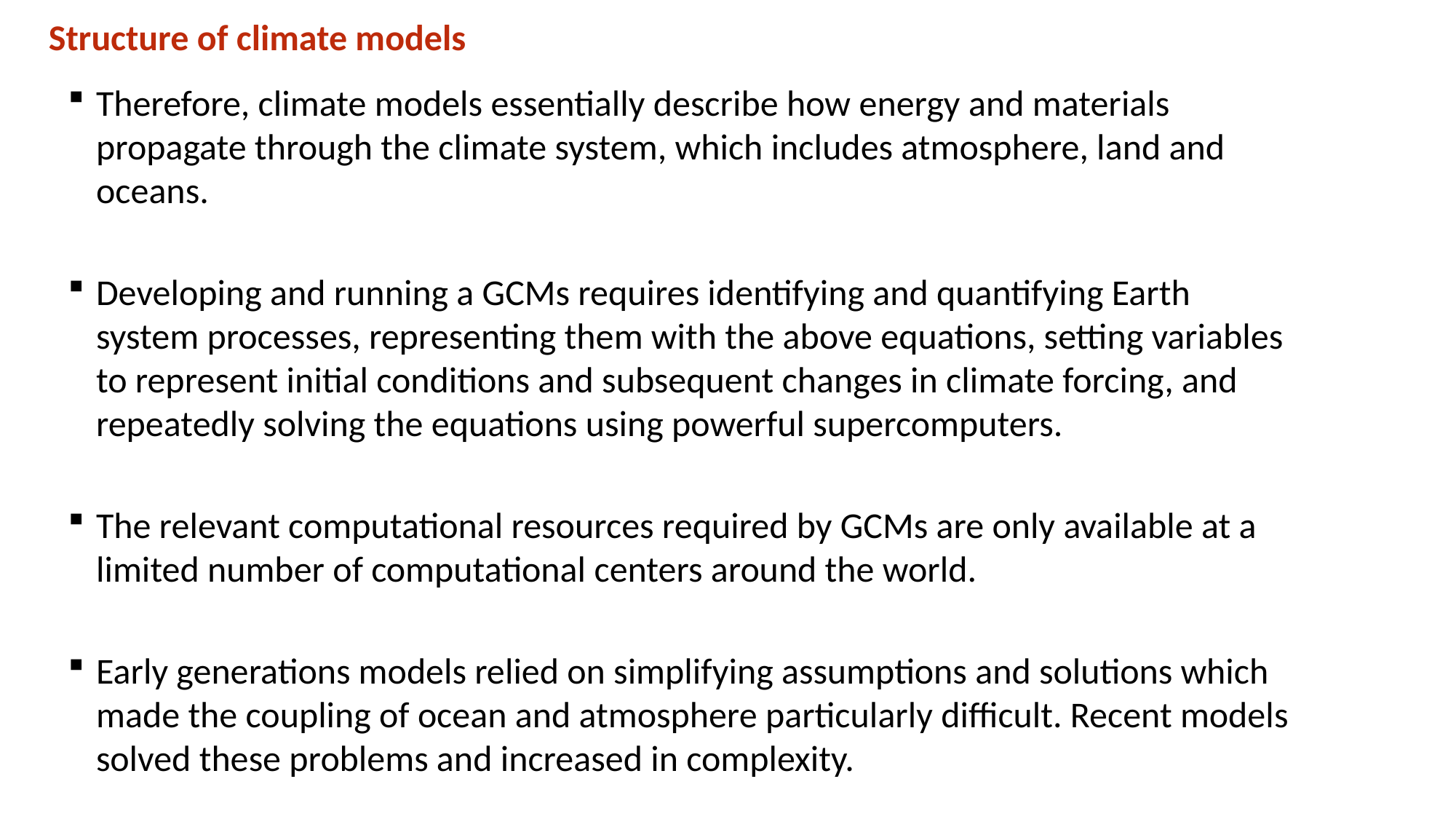

Structure of climate models
Therefore, climate models essentially describe how energy and materials propagate through the climate system, which includes atmosphere, land and oceans.

Developing and running a GCMs requires identifying and quantifying Earth system processes, representing them with the above equations, setting variables to represent initial conditions and subsequent changes in climate forcing, and repeatedly solving the equations using powerful supercomputers.

The relevant computational resources required by GCMs are only available at a limited number of computational centers around the world.

Early generations models relied on simplifying assumptions and solutions which made the coupling of ocean and atmosphere particularly difficult. Recent models solved these problems and increased in complexity.